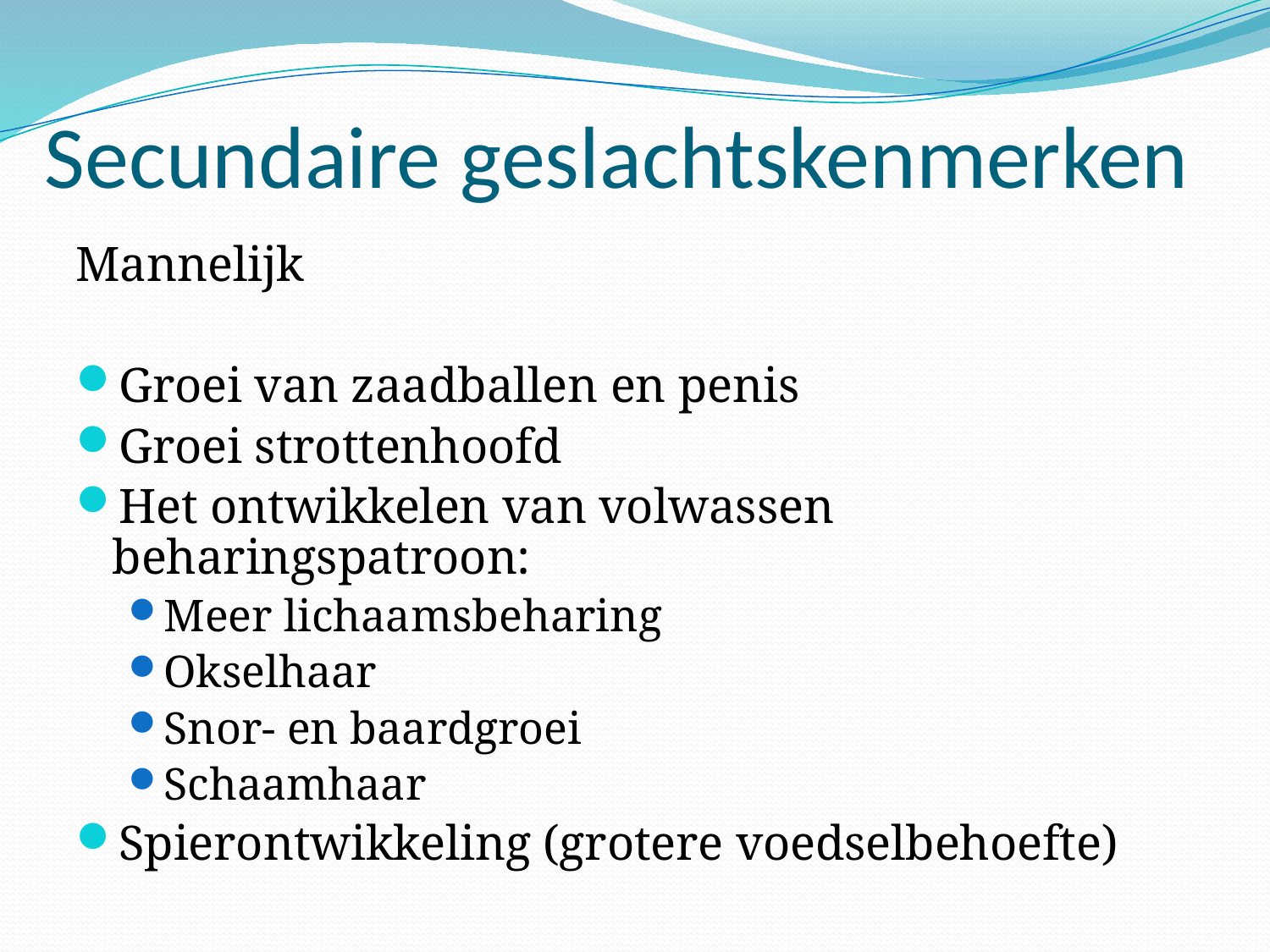

# Secundaire geslachtskenmerken
Mannelijk

Groei van zaadballen en penis
Groei strottenhoofd
Het ontwikkelen van volwassen beharingspatroon:
Meer lichaamsbeharing
Okselhaar
Snor- en baardgroei
Schaamhaar
Spierontwikkeling (grotere voedselbehoefte)